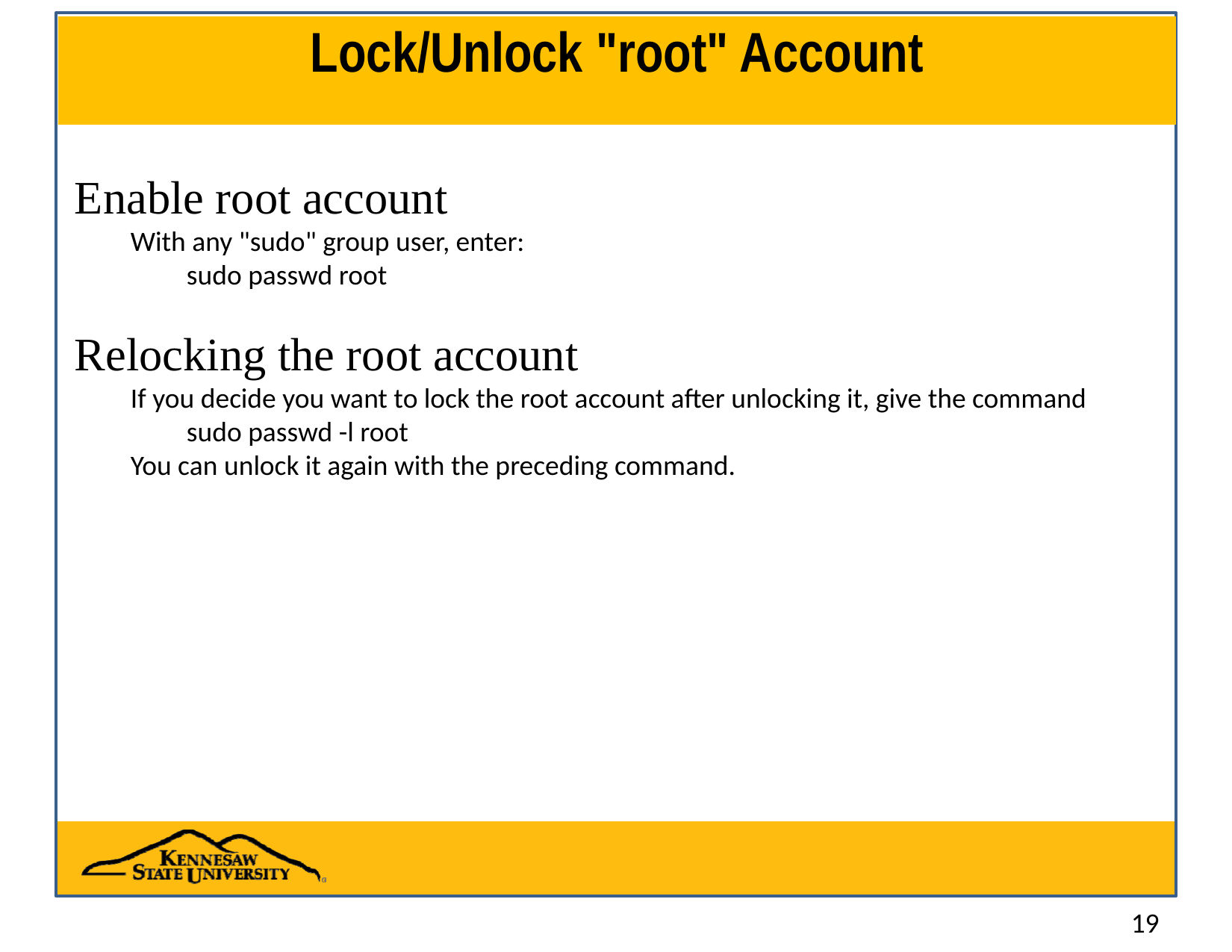

# Lock/Unlock "root" Account
Enable root account
With any "sudo" group user, enter:
sudo passwd root

Relocking the root account
If you decide you want to lock the root account after unlocking it, give the command
sudo passwd -l root
You can unlock it again with the preceding command.